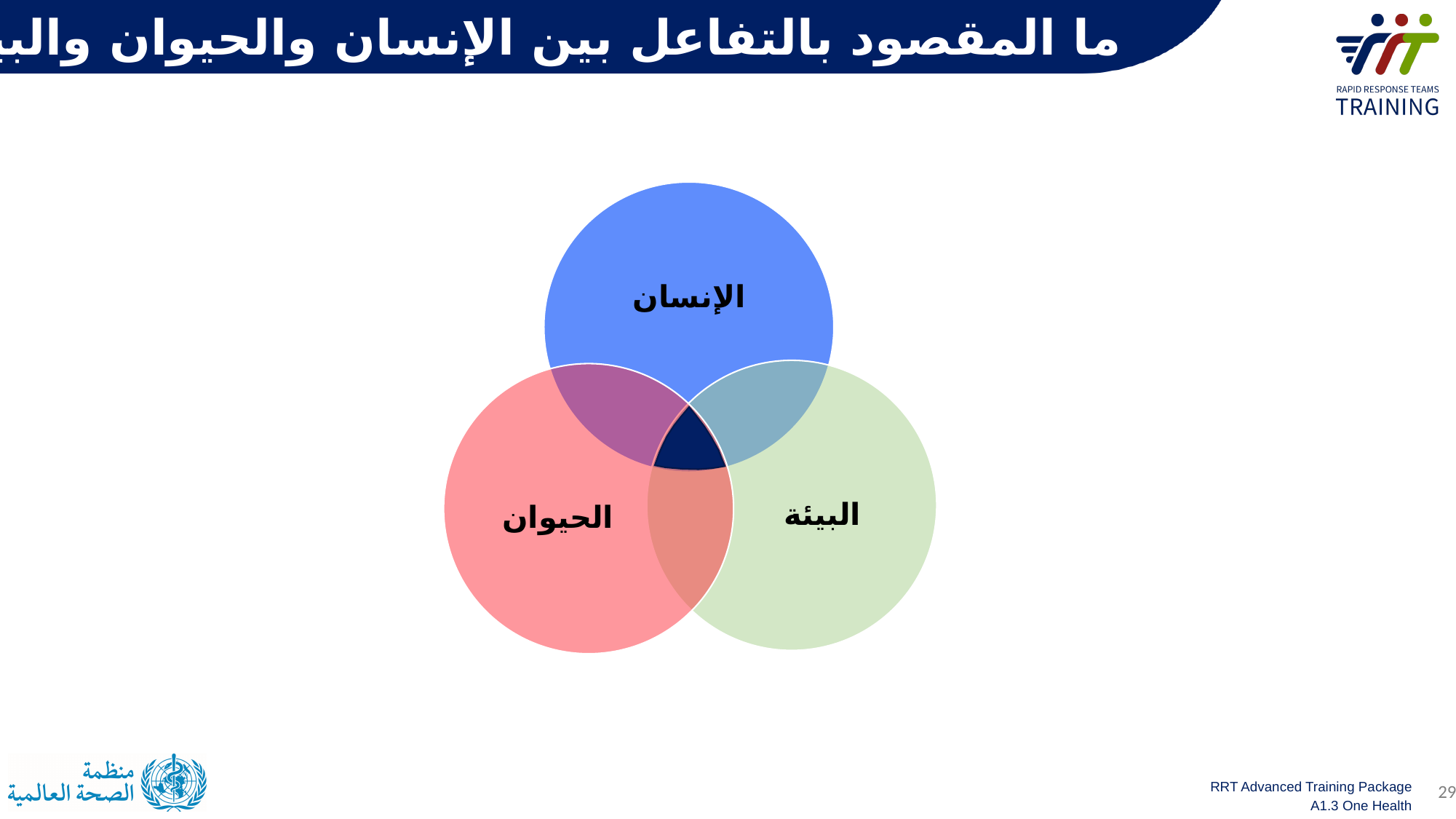

ما المقصود بالتفاعل بين الإنسان والحيوان والبيئة؟

الإنسان

البيئة

الحيوان